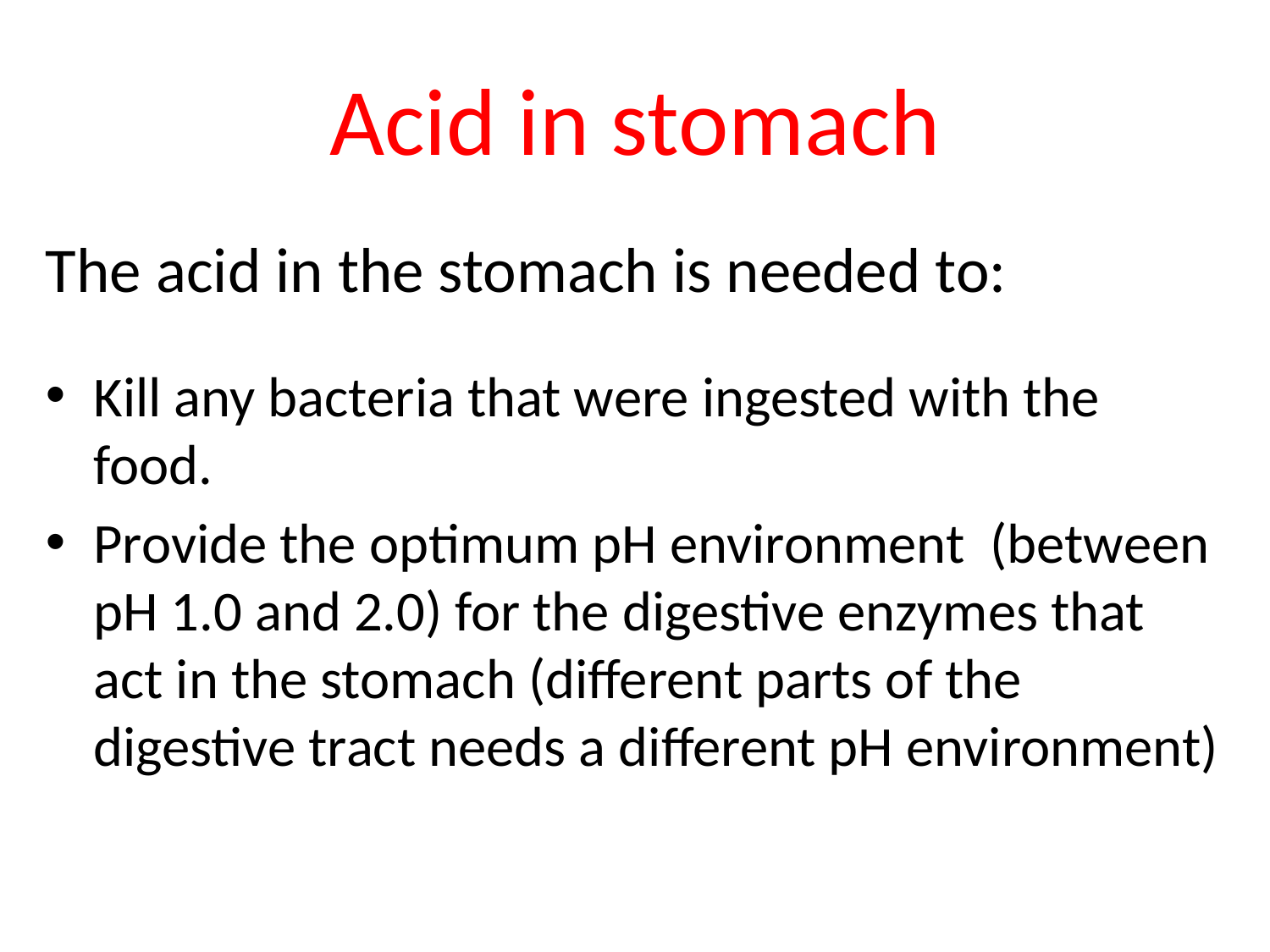

# Acid in stomach
The acid in the stomach is needed to:

Kill any bacteria that were ingested with the food.
Provide the optimum pH environment  (between pH 1.0 and 2.0) for the digestive enzymes that act in the stomach (different parts of the digestive tract needs a different pH environment)